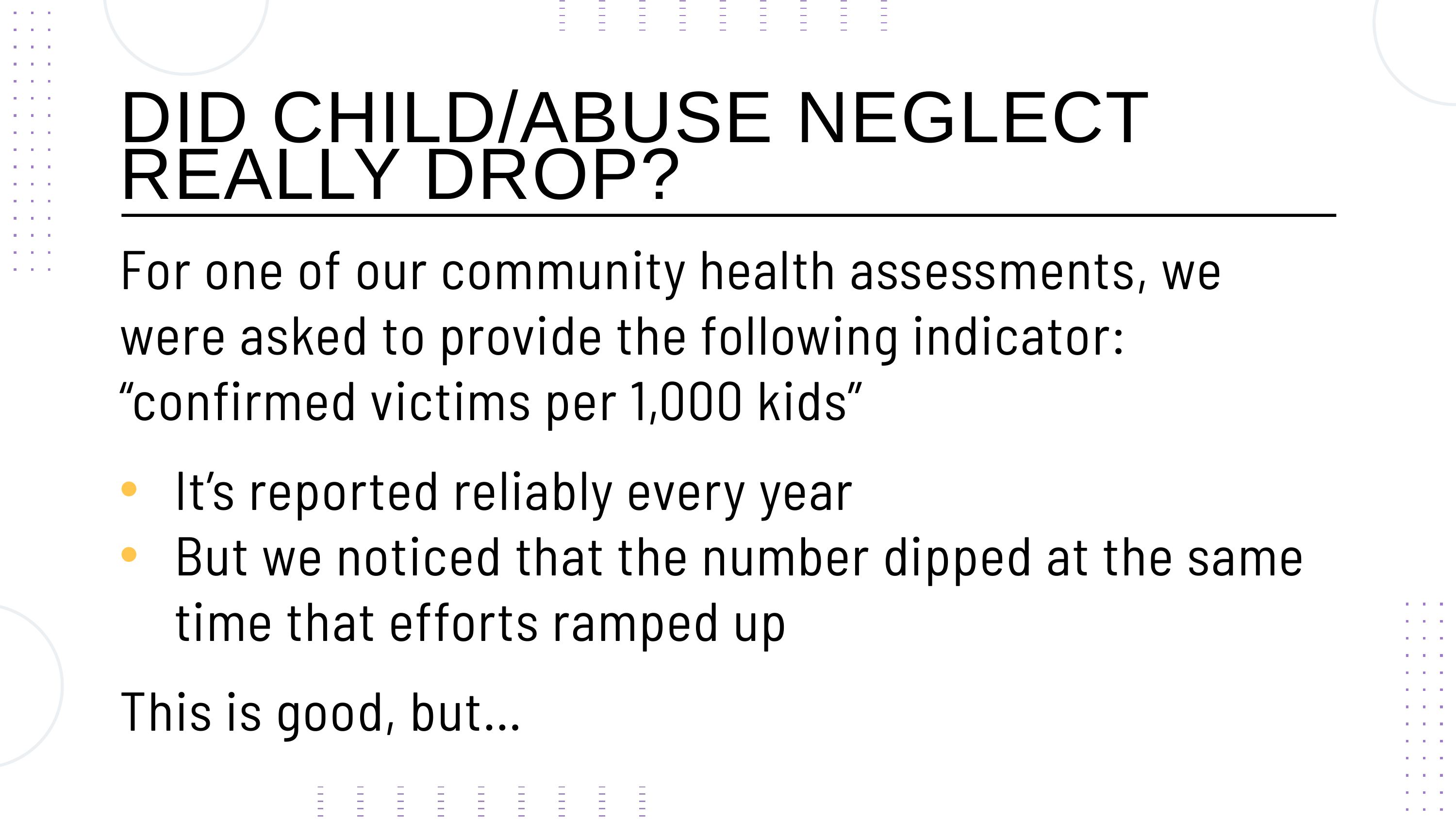

DID CHILD/ABUSE NEGLECT
REALLY DROP?

For one of our community health assessments, we were asked to provide the following indicator: “confirmed victims per 1,000 kids”

It’s reported reliably every year
But we noticed that the number dipped at the same time that efforts ramped up

This is good, but…